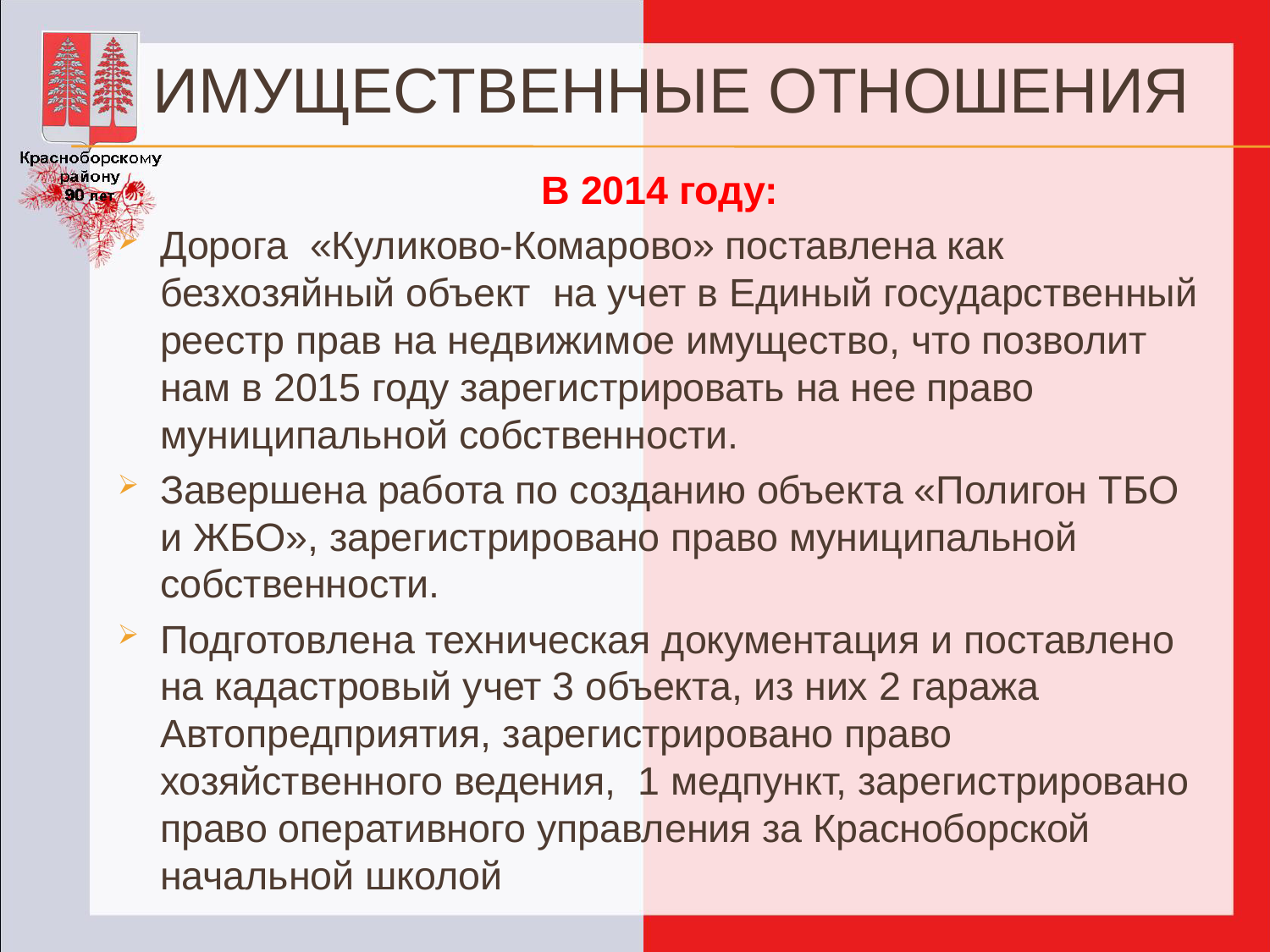

# Имущественные отношения
В 2014 году:
Дорога  «Куликово-Комарово» поставлена как безхозяйный объект  на учет в Единый государственный реестр прав на недвижимое имущество, что позволит нам в 2015 году зарегистрировать на нее право муниципальной собственности.
Завершена работа по созданию объекта «Полигон ТБО и ЖБО», зарегистрировано право муниципальной собственности.
Подготовлена техническая документация и поставлено на кадастровый учет 3 объекта, из них 2 гаража Автопредприятия, зарегистрировано право хозяйственного ведения,  1 медпункт, зарегистрировано право оперативного управления за Красноборской начальной школой